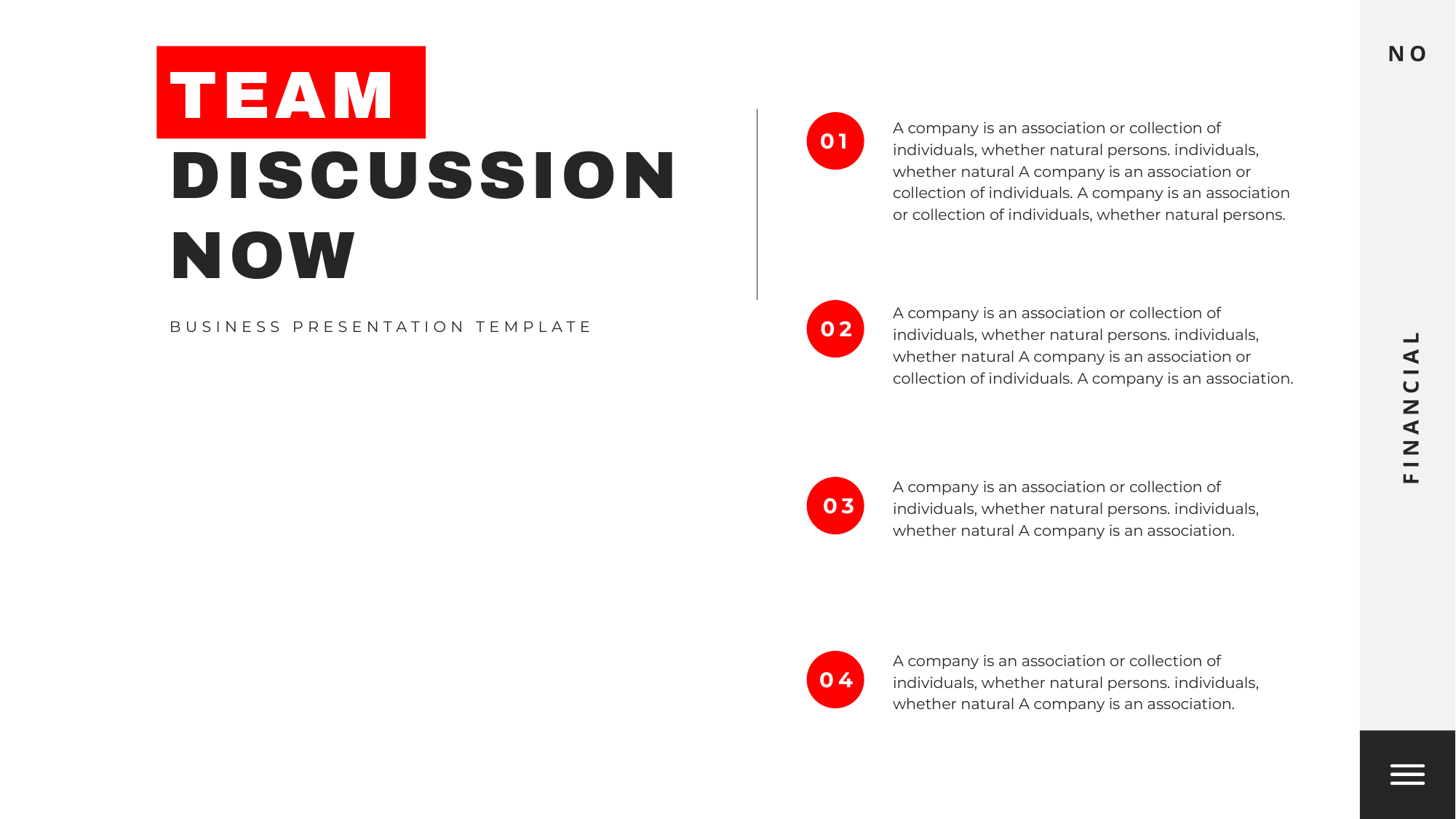

NO
FINANCIAL

TEAM
DISCUSSION NOW
A company is an association or collection of individuals, whether natural persons. individuals, whether natural A company is an association or collection of individuals. A company is an association or collection of individuals, whether natural persons.

01
A company is an association or collection of individuals, whether natural persons. individuals, whether natural A company is an association or collection of individuals. A company is an association.

02
BUSINESS PRESENTATION TEMPLATE

A company is an association or collection of individuals, whether natural persons. individuals, whether natural A company is an association.

03
A company is an association or collection of individuals, whether natural persons. individuals, whether natural A company is an association.

04